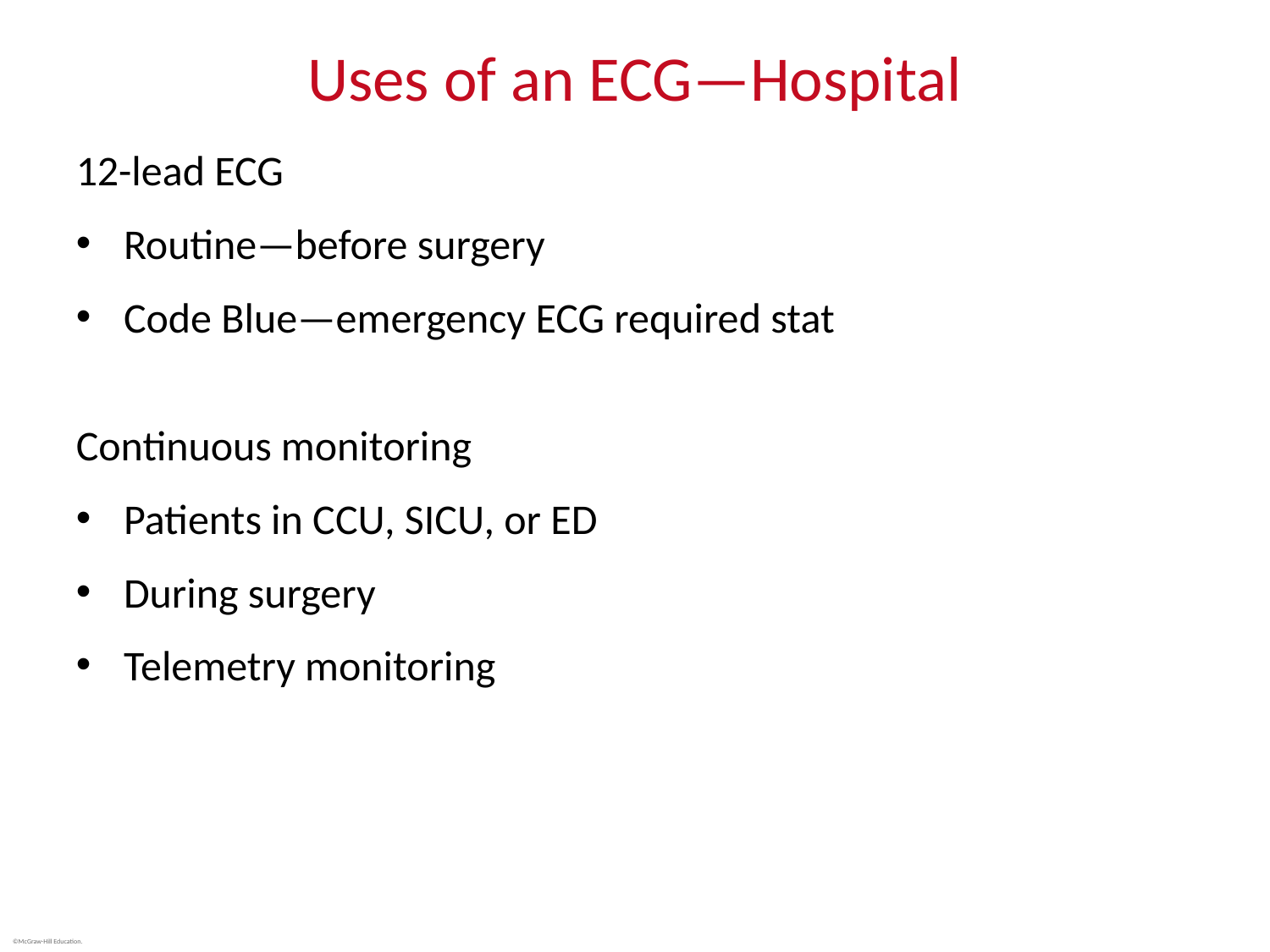

# Uses of an ECG—Hospital
12-lead ECG
Routine—before surgery
Code Blue—emergency ECG required stat
Continuous monitoring
Patients in CCU, SICU, or ED
During surgery
Telemetry monitoring